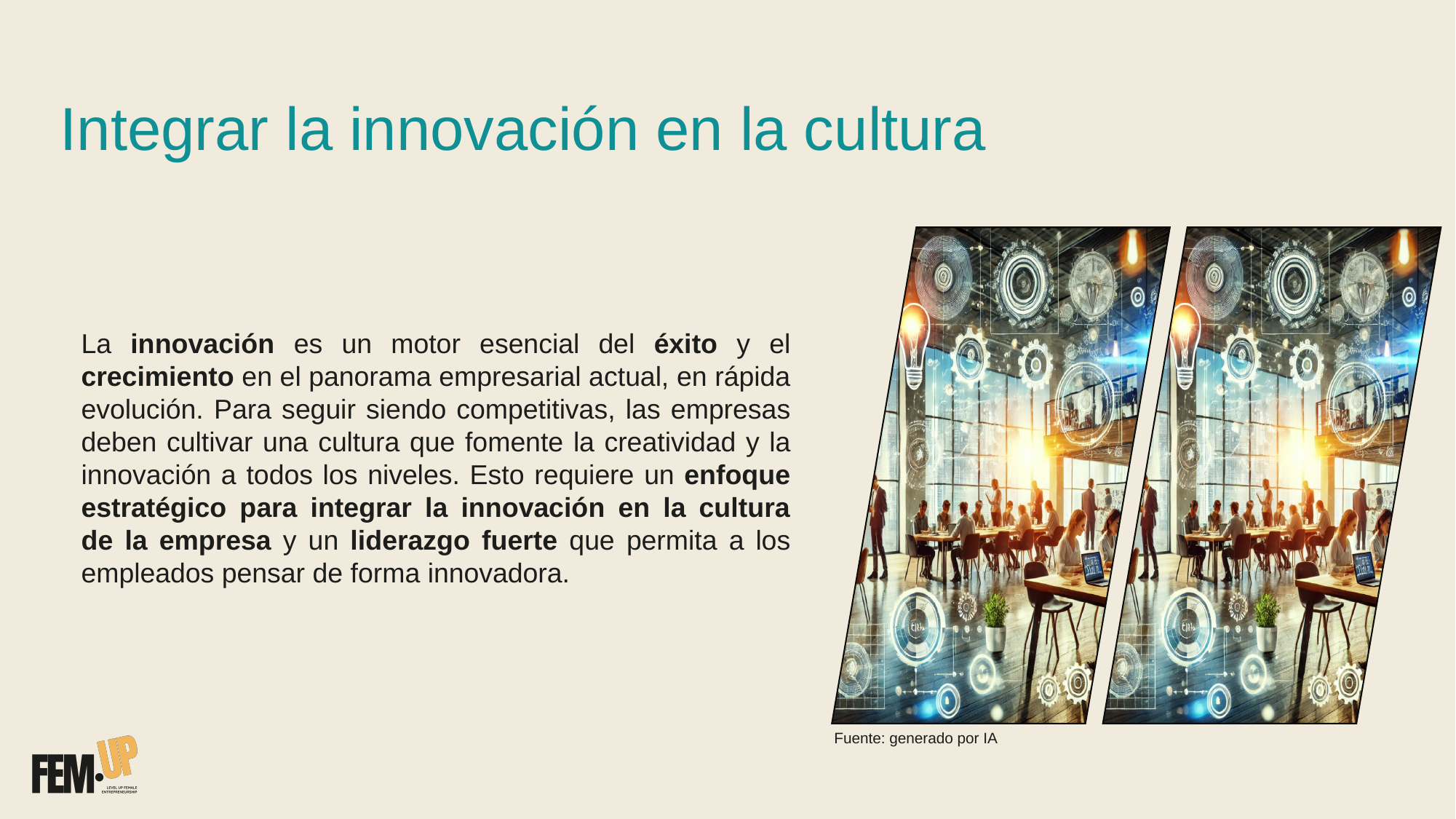

# Integrar la innovación en la cultura

La innovación es un motor esencial del éxito y el crecimiento en el panorama empresarial actual, en rápida evolución. Para seguir siendo competitivas, las empresas deben cultivar una cultura que fomente la creatividad y la innovación a todos los niveles. Esto requiere un enfoque estratégico para integrar la innovación en la cultura de la empresa y un liderazgo fuerte que permita a los empleados pensar de forma innovadora.
Fuente: generado por IA